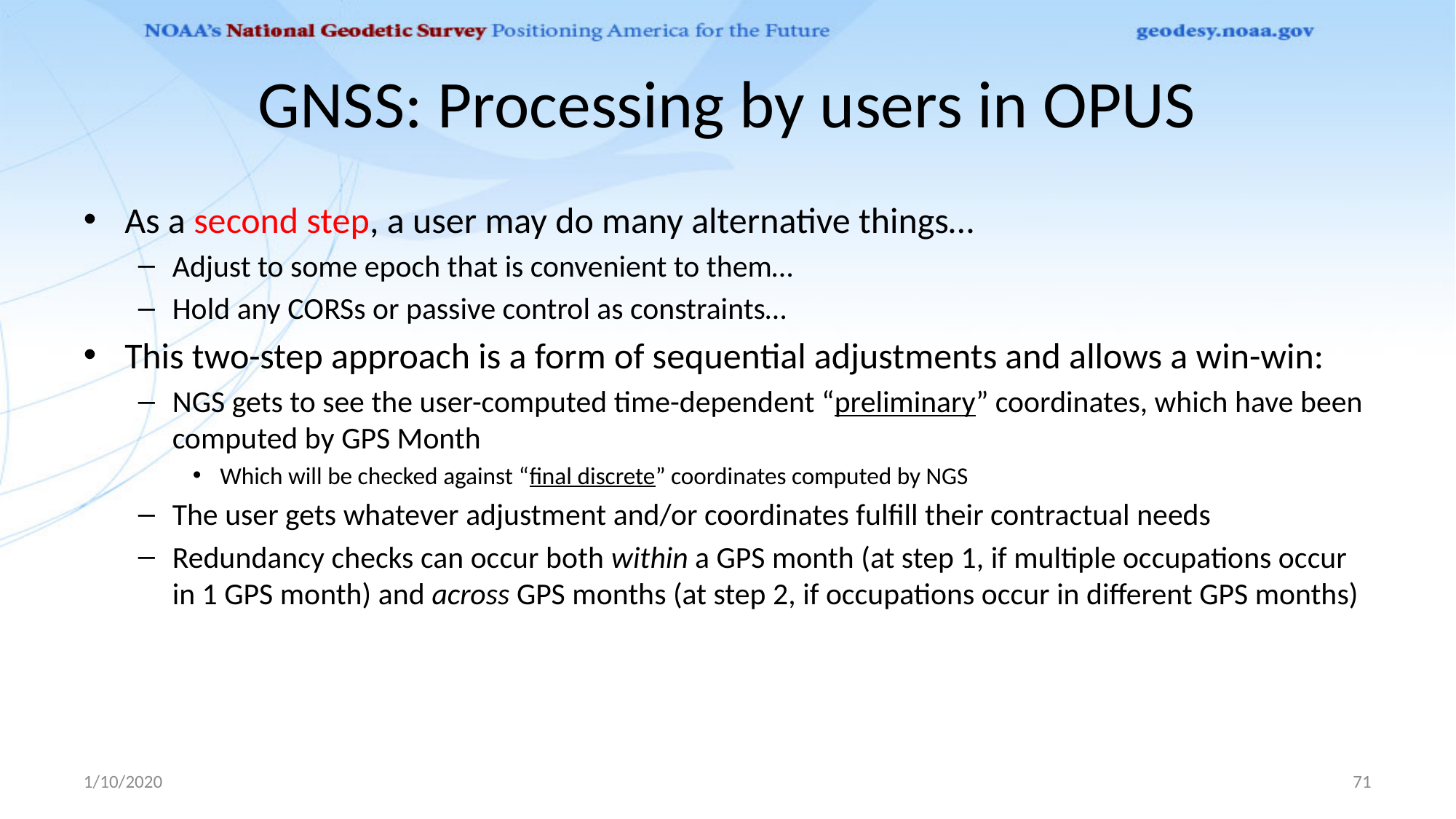

# GNSS: Processing by users in OPUS
As a second step, a user may do many alternative things…
Adjust to some epoch that is convenient to them…
Hold any CORSs or passive control as constraints…
This two-step approach is a form of sequential adjustments and allows a win-win:
NGS gets to see the user-computed time-dependent “preliminary” coordinates, which have been computed by GPS Month
Which will be checked against “final discrete” coordinates computed by NGS
The user gets whatever adjustment and/or coordinates fulfill their contractual needs
Redundancy checks can occur both within a GPS month (at step 1, if multiple occupations occur in 1 GPS month) and across GPS months (at step 2, if occupations occur in different GPS months)

1/10/2020
71